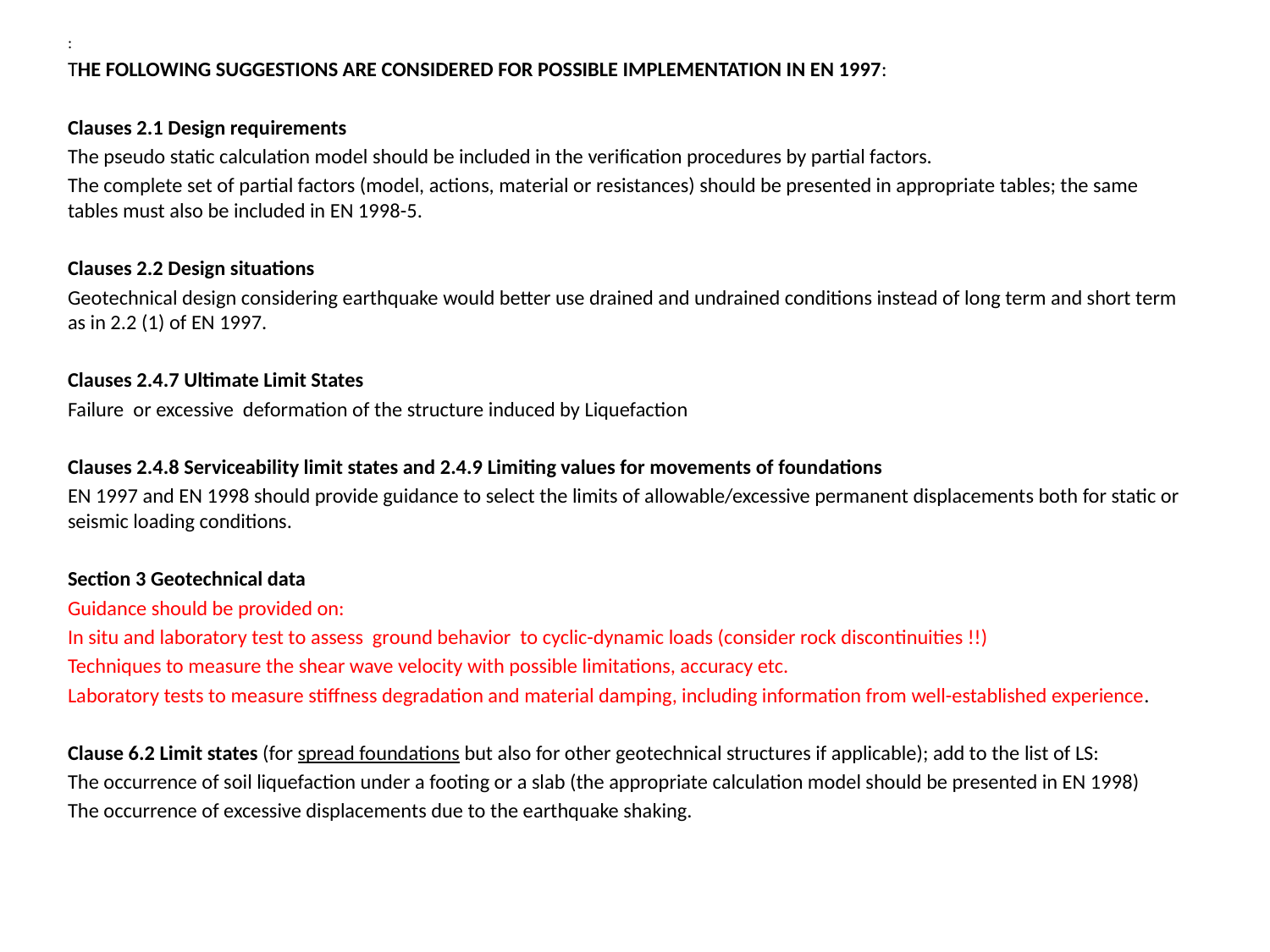

:
THE FOLLOWING SUGGESTIONS ARE CONSIDERED FOR POSSIBLE IMPLEMENTATION IN EN 1997:

Clauses 2.1 Design requirements
The pseudo static calculation model should be included in the verification procedures by partial factors.
The complete set of partial factors (model, actions, material or resistances) should be presented in appropriate tables; the same tables must also be included in EN 1998-5.

Clauses 2.2 Design situations
Geotechnical design considering earthquake would better use drained and undrained conditions instead of long term and short term as in 2.2 (1) of EN 1997.

Clauses 2.4.7 Ultimate Limit States
Failure  or excessive  deformation of the structure induced by Liquefaction

Clauses 2.4.8 Serviceability limit states and 2.4.9 Limiting values for movements of foundations
EN 1997 and EN 1998 should provide guidance to select the limits of allowable/excessive permanent displacements both for static or seismic loading conditions.

Section 3 Geotechnical data
Guidance should be provided on:
In situ and laboratory test to assess  ground behavior  to cyclic-dynamic loads (consider rock discontinuities !!)
Techniques to measure the shear wave velocity with possible limitations, accuracy etc.
Laboratory tests to measure stiffness degradation and material damping, including information from well-established experience.

Clause 6.2 Limit states (for spread foundations but also for other geotechnical structures if applicable); add to the list of LS:
The occurrence of soil liquefaction under a footing or a slab (the appropriate calculation model should be presented in EN 1998)
The occurrence of excessive displacements due to the earthquake shaking.